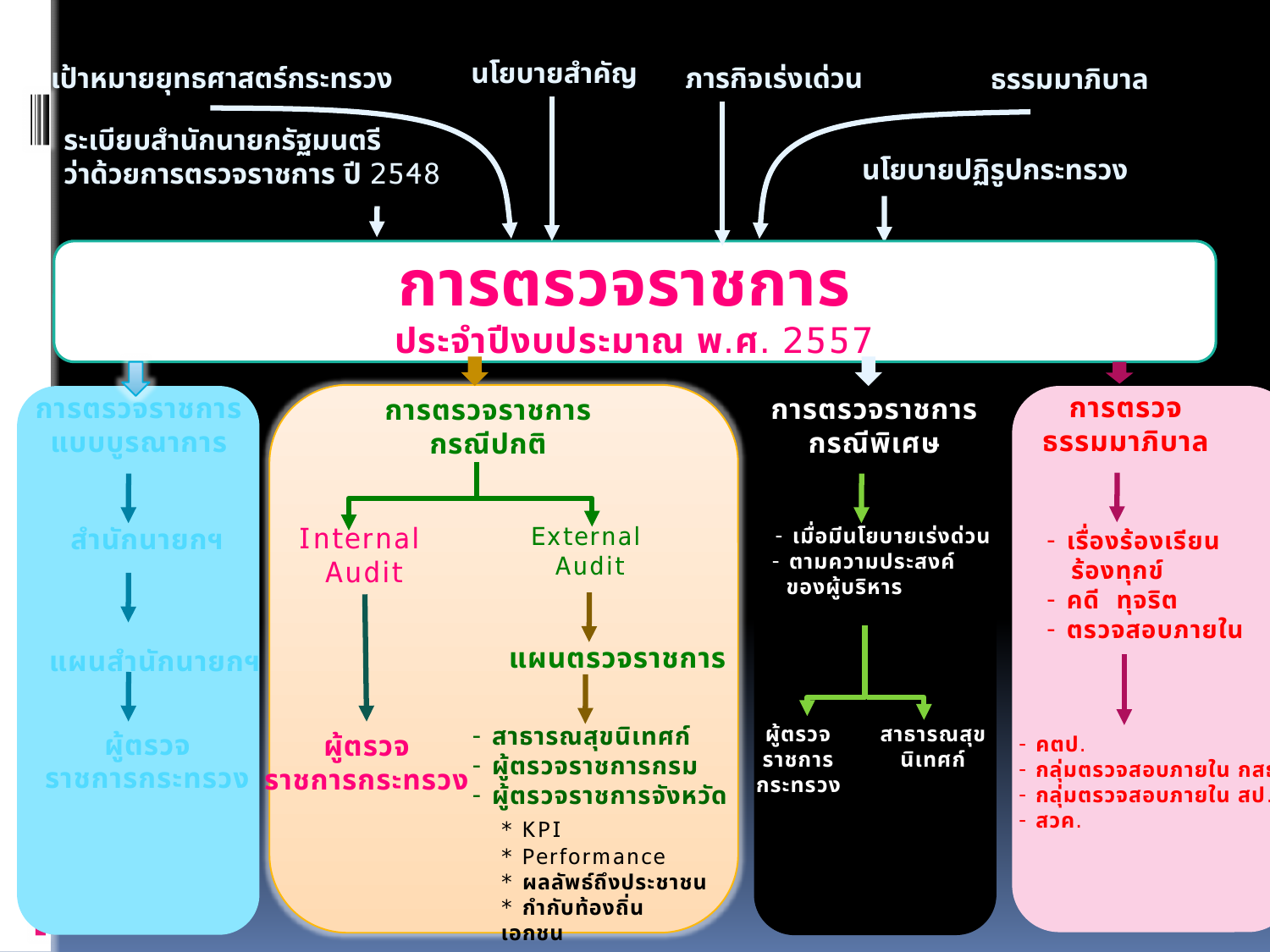

นโยบายสำคัญ
เป้าหมายยุทธศาสตร์กระทรวง
ภารกิจเร่งเด่วน
ธรรมมาภิบาล

ระเบียบสำนักนายกรัฐมนตรี
ว่าด้วยการตรวจราชการ ปี 2548
นโยบายปฏิรูปกระทรวง
การตรวจราชการ
ประจำปีงบประมาณ พ.ศ. 2557

การตรวจ
ธรรมมาภิบาล
การตรวจราชการ
แบบบูรณาการ

การตรวจราชการ
กรณีพิเศษ

การตรวจราชการ
กรณีปกติ

   - เมื่อมีนโยบายเร่งด่วน
   - ตามความประสงค์
     ของผู้บริหาร
External
Audit
Internal
Audit
สำนักนายกฯ
- เรื่องร้องเรียน
   ร้องทุกข์
- คดี  ทุจริต
- ตรวจสอบภายใน

แผนตรวจราชการ
แผนสำนักนายกฯ

- สาธารณสุขนิเทศก์
- ผู้ตรวจราชการกรม
- ผู้ตรวจราชการจังหวัด
สาธารณสุข
นิเทศก์

ผู้ตรวจราชการกระทรวง

ผู้ตรวจ
ราชการกระทรวง
ผู้ตรวจ
ราชการกระทรวง
- คตป.
- กลุ่มตรวจสอบภายใน กสธ.
- กลุ่มตรวจสอบภายใน สป.
- สวค.

* KPI
* Performance
* ผลลัพธ์ถึงประชาชน
* กำกับท้องถิ่น เอกชน